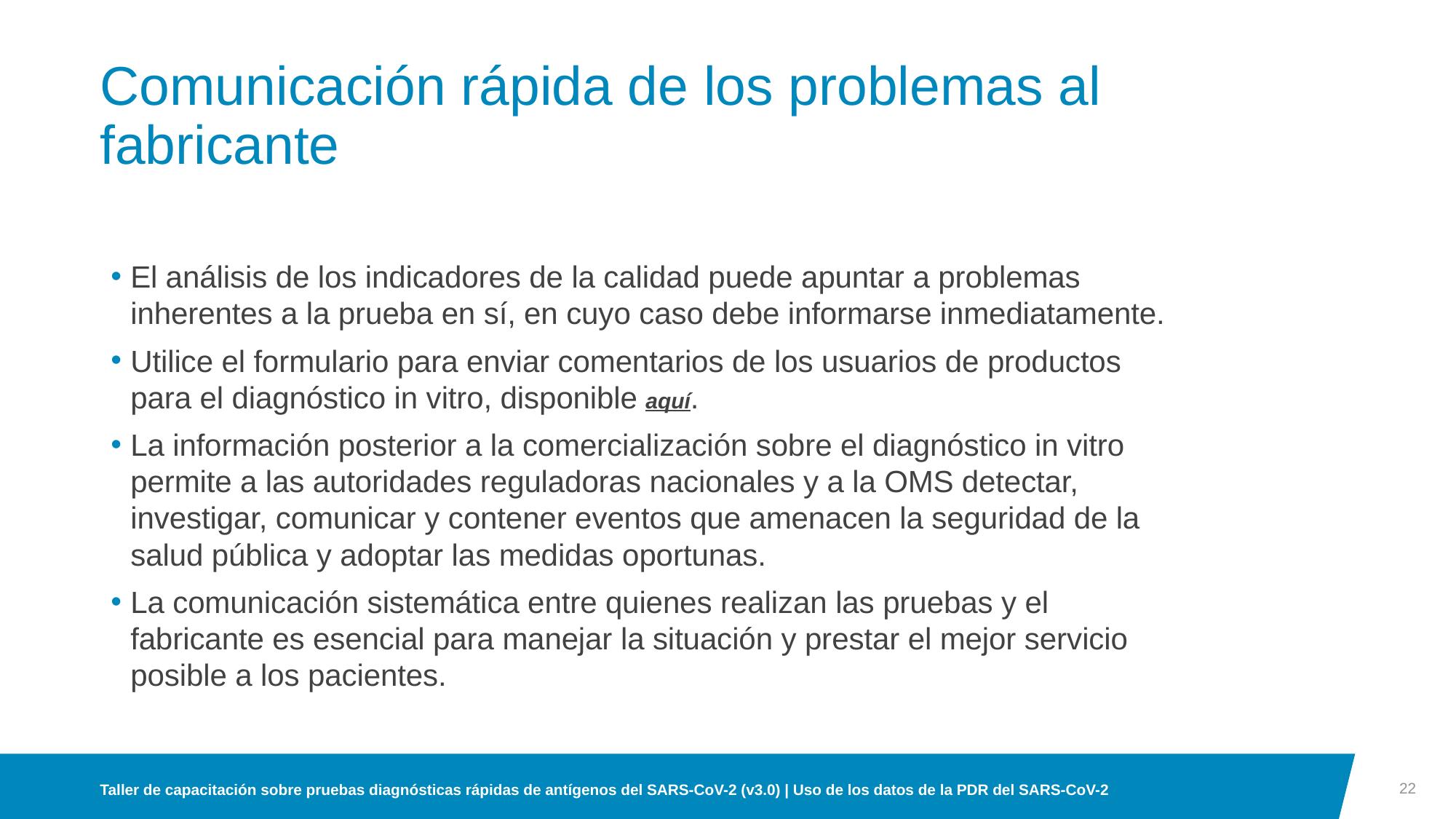

# Comunicación rápida de los problemas al fabricante

El análisis de los indicadores de la calidad puede apuntar a problemas inherentes a la prueba en sí, en cuyo caso debe informarse inmediatamente.
Utilice el formulario para enviar comentarios de los usuarios de productos para el diagnóstico in vitro, disponible aquí.
La información posterior a la comercialización sobre el diagnóstico in vitro permite a las autoridades reguladoras nacionales y a la OMS detectar, investigar, comunicar y contener eventos que amenacen la seguridad de la salud pública y adoptar las medidas oportunas.
La comunicación sistemática entre quienes realizan las pruebas y el fabricante es esencial para manejar la situación y prestar el mejor servicio posible a los pacientes.

22
Taller de capacitación sobre pruebas diagnósticas rápidas de antígenos del SARS-CoV-2 (v3.0) | Uso de los datos de la PDR del SARS-CoV-2